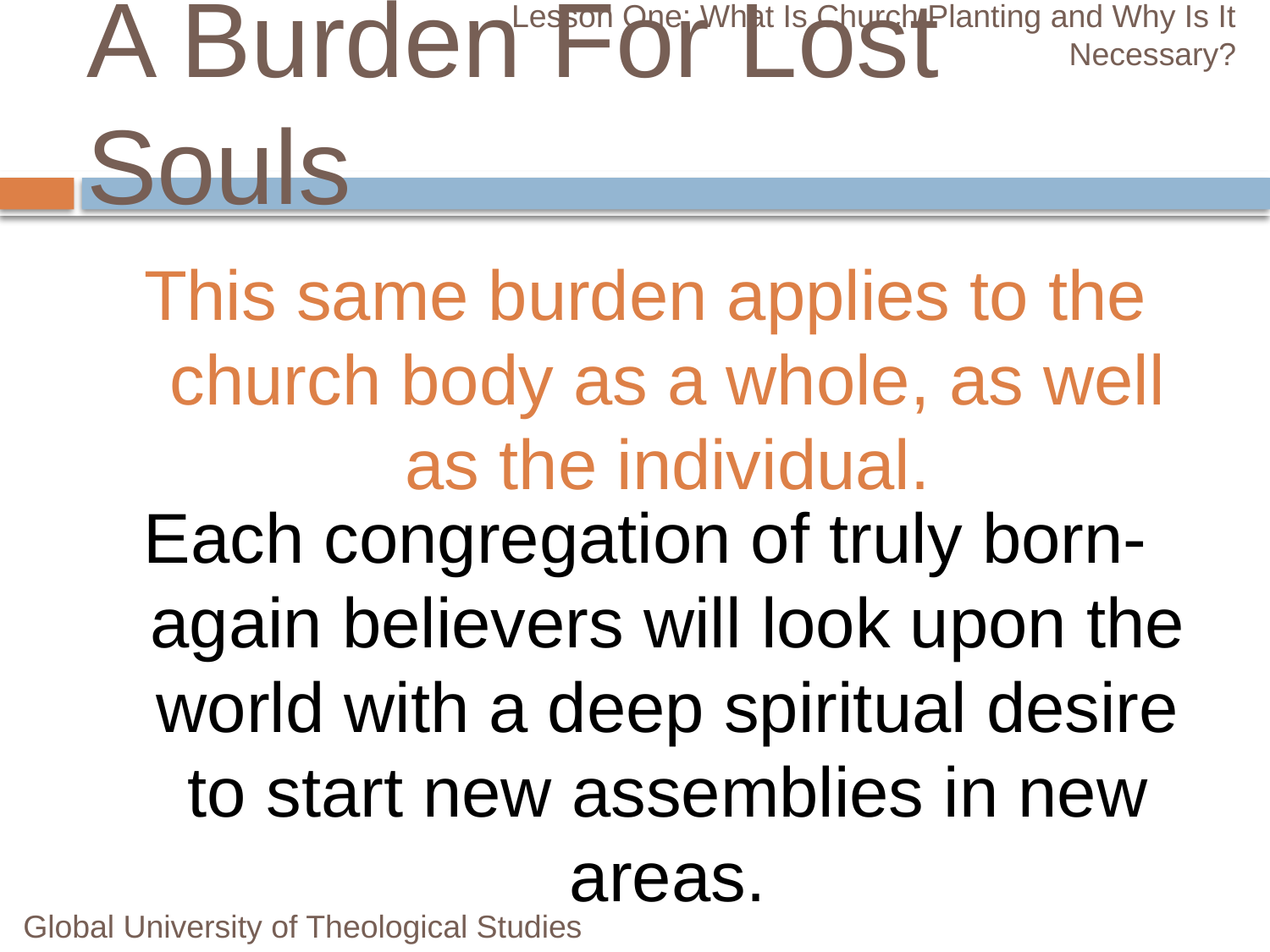

Lesson One: What Is Church Planting and Why Is It Necessary?
# A Burden For Lost Souls
This same burden applies to the church body as a whole, as well as the individual.
Each congregation of truly born-again believers will look upon the world with a deep spiritual desire to start new assemblies in new areas.
Global University of Theological Studies